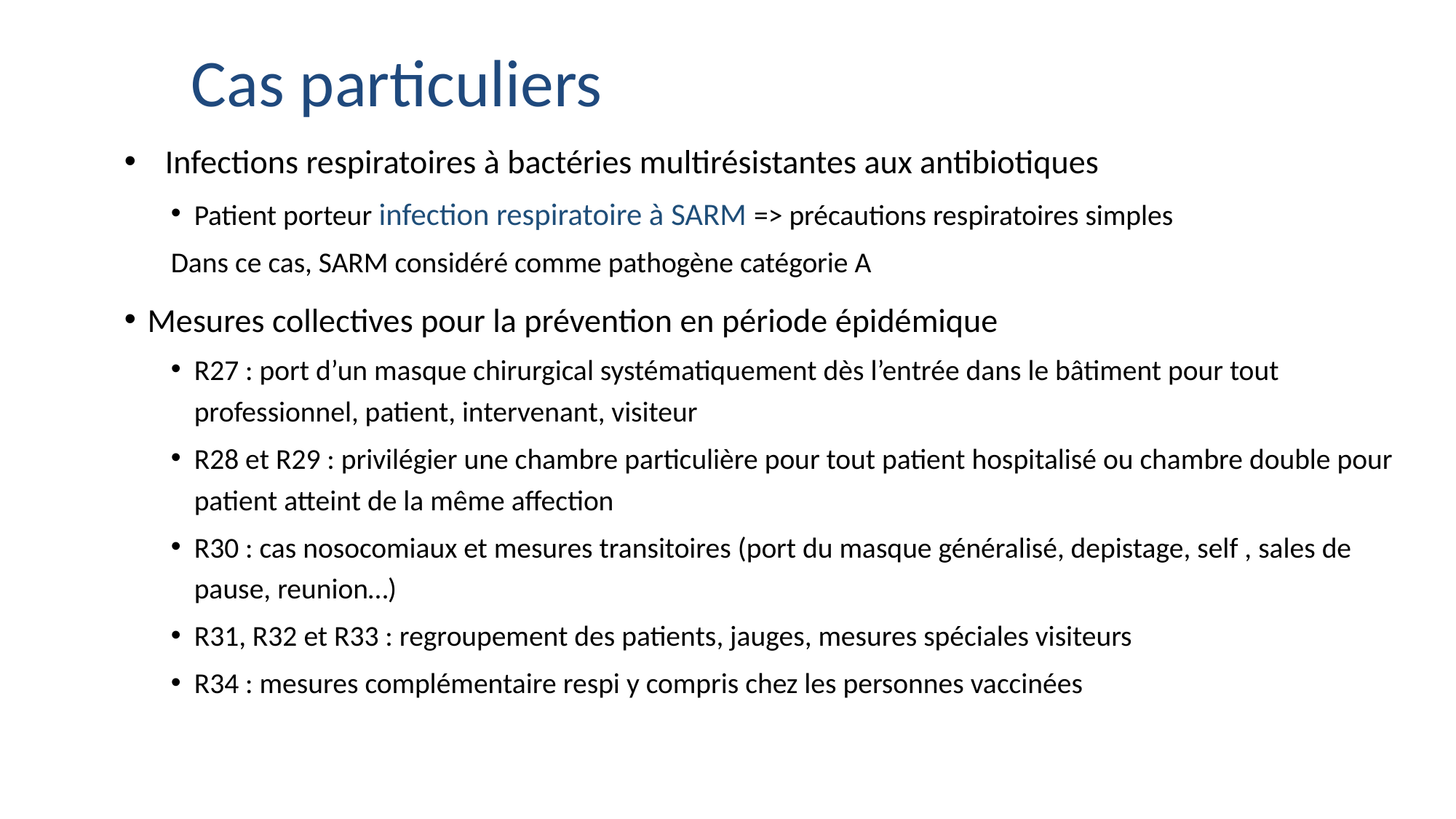

# Cas particuliers
Infections respiratoires à bactéries multirésistantes aux antibiotiques
Patient porteur infection respiratoire à SARM => précautions respiratoires simples
Dans ce cas, SARM considéré comme pathogène catégorie A
Mesures collectives pour la prévention en période épidémique
R27 : port d’un masque chirurgical systématiquement dès l’entrée dans le bâtiment pour tout professionnel, patient, intervenant, visiteur
R28 et R29 : privilégier une chambre particulière pour tout patient hospitalisé ou chambre double pour patient atteint de la même affection
R30 : cas nosocomiaux et mesures transitoires (port du masque généralisé, depistage, self , sales de pause, reunion…)
R31, R32 et R33 : regroupement des patients, jauges, mesures spéciales visiteurs
R34 : mesures complémentaire respi y compris chez les personnes vaccinées